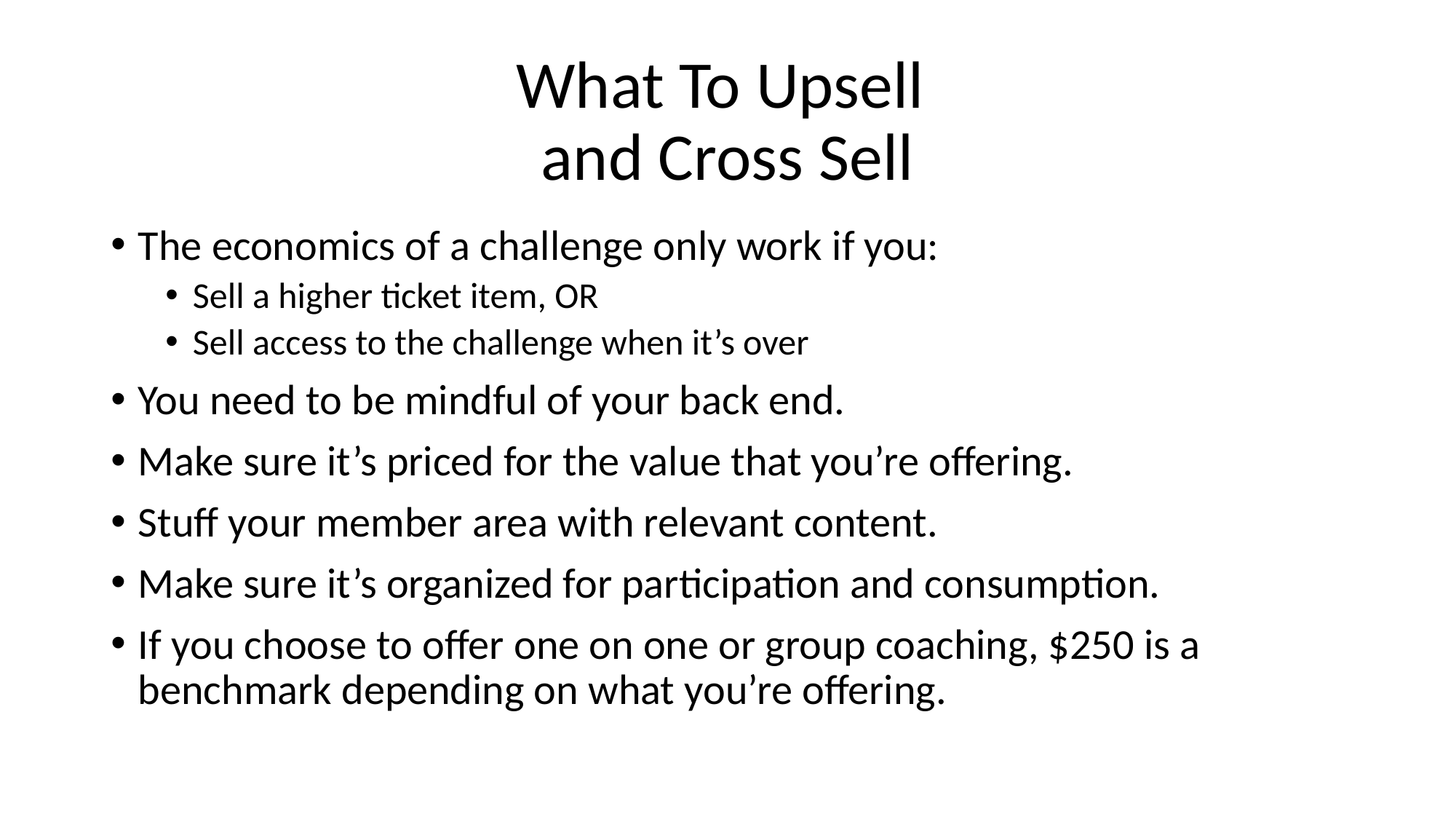

# What To Upsell and Cross Sell
The economics of a challenge only work if you:
Sell a higher ticket item, OR
Sell access to the challenge when it’s over
You need to be mindful of your back end.
Make sure it’s priced for the value that you’re offering.
Stuff your member area with relevant content.
Make sure it’s organized for participation and consumption.
If you choose to offer one on one or group coaching, $250 is a benchmark depending on what you’re offering.